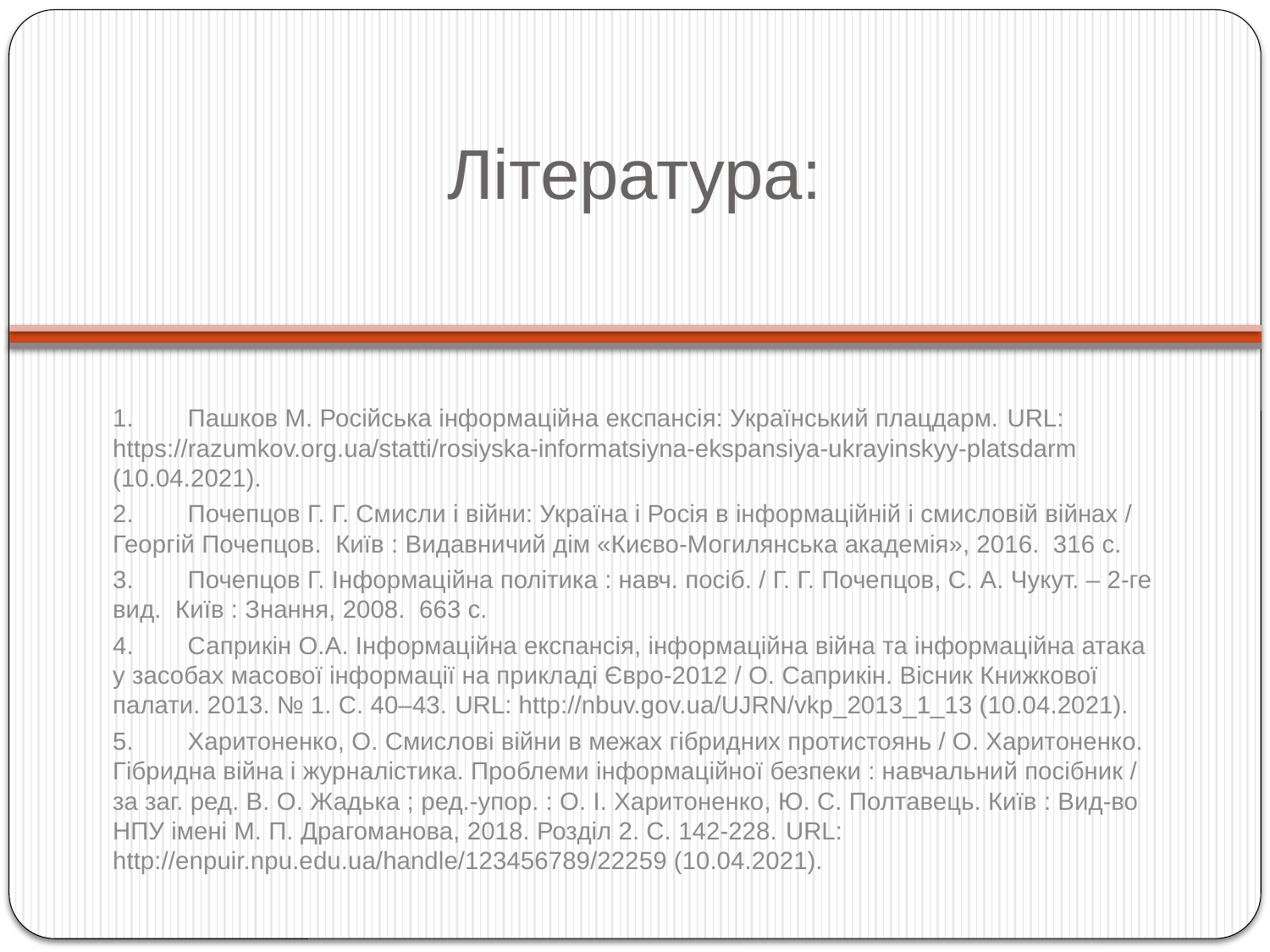

# Література:
1.	Пашков М. Російська інформаційна експансія: Український плацдарм. URL: https://razumkov.org.ua/statti/rosiyska-informatsiyna-ekspansiya-ukrayinskyy-platsdarm (10.04.2021).
2.	Почепцов Г. Г. Смисли і війни: Україна і Росія в інформаційній і смисловій війнах / Георгій Почепцов.  Київ : Видавничий дім «Києво-Могилянська академія», 2016.  316 с.
3.	Почепцов Г. Інформаційна політика : навч. посіб. / Г. Г. Почепцов, С. А. Чукут. – 2-ге вид.  Київ : Знання, 2008.  663 с.
4.	Саприкін О.А. Інформаційна експансія, інформаційна війна та інформаційна атака у засобах масової інформації на прикладі Євро-2012 / О. Саприкін. Вісник Книжкової палати. 2013. № 1. С. 40–43. URL: http://nbuv.gov.ua/UJRN/vkp_2013_1_13 (10.04.2021).
5.	Харитоненко, О. Смислові війни в межах гібридних протистоянь / О. Харитоненко. Гібридна війна і журналістика. Проблеми інформаційної безпеки : навчальний посібник / за заг. ред. В. О. Жадька ; ред.-упор. : О. І. Харитоненко, Ю. С. Полтавець. Київ : Вид-во НПУ імені М. П. Драгоманова, 2018. Розділ 2. С. 142-228. URL: http://enpuir.npu.edu.ua/handle/123456789/22259 (10.04.2021).